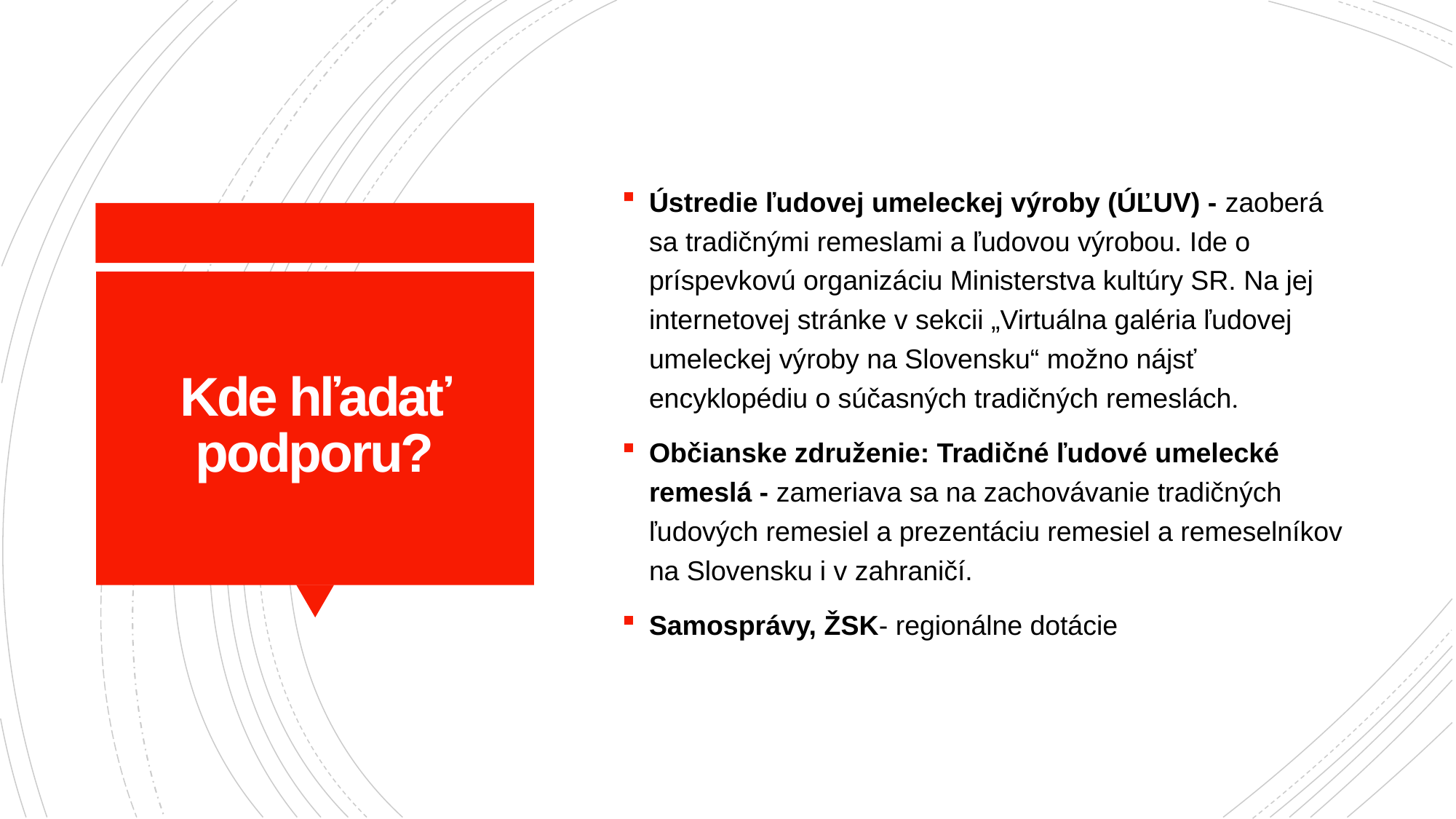

Ústredie ľudovej umeleckej výroby (ÚĽUV) - zaoberá sa tradičnými remeslami a ľudovou výrobou. Ide o príspevkovú organizáciu Ministerstva kultúry SR. Na jej internetovej stránke v sekcii „Virtuálna galéria ľudovej umeleckej výroby na Slovensku“ možno nájsť encyklopédiu o súčasných tradičných remeslách.
Občianske združenie: Tradičné ľudové umelecké remeslá - zameriava sa na zachovávanie tradičných ľudových remesiel a prezentáciu remesiel a remeselníkov na Slovensku i v zahraničí.
Samosprávy, ŽSK- regionálne dotácie
# Kde hľadať podporu?